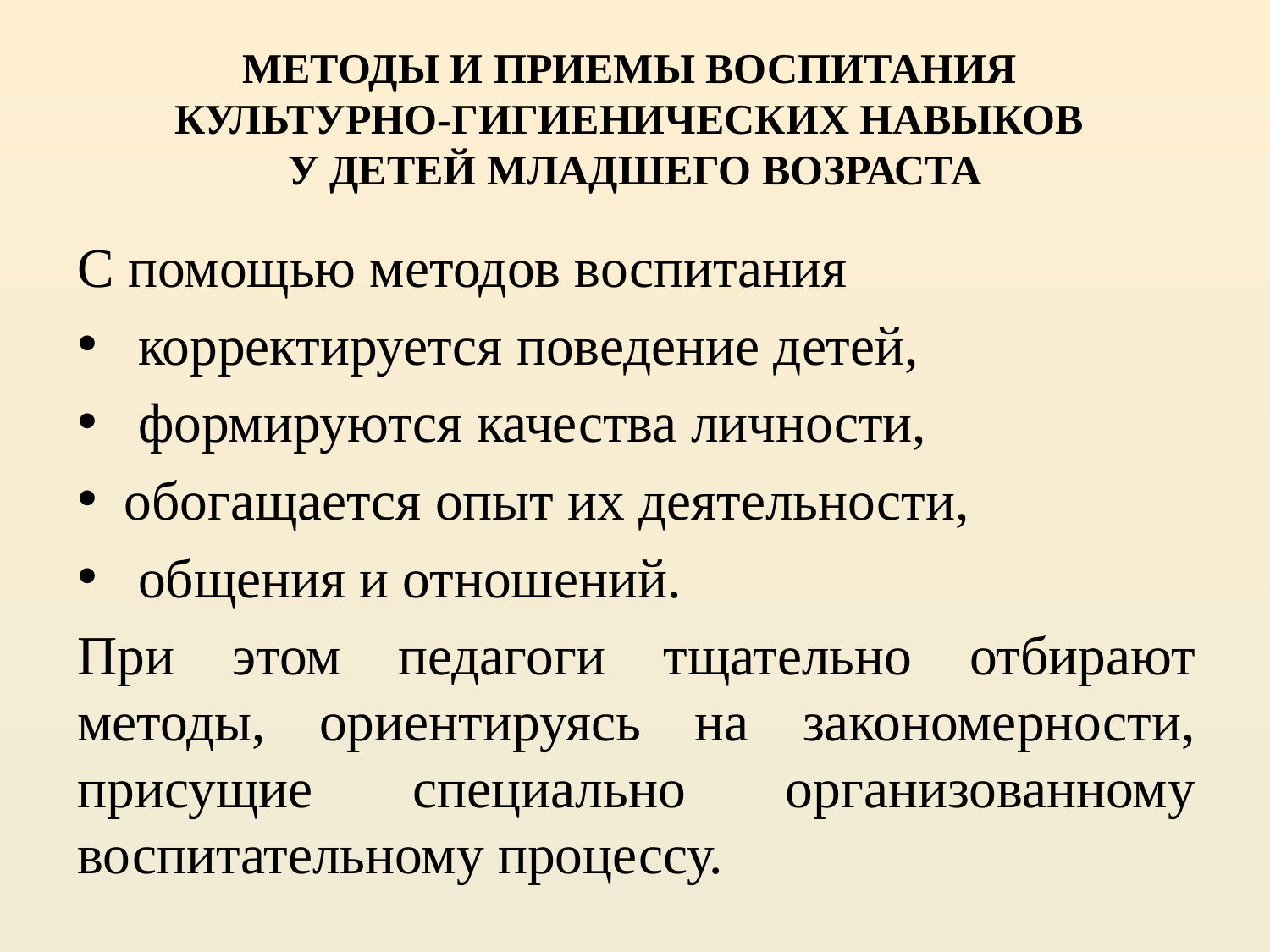

# Методы и приемы воспитания культурно-гигиенических навыков у детей младшего возраста
С помощью методов воспитания
 корректируется поведение детей,
 формируются качества личности,
обогащается опыт их деятельности,
 общения и отношений.
При этом педагоги тщательно отбирают методы, ориентируясь на закономерности, присущие специально организованному воспитательному процессу.